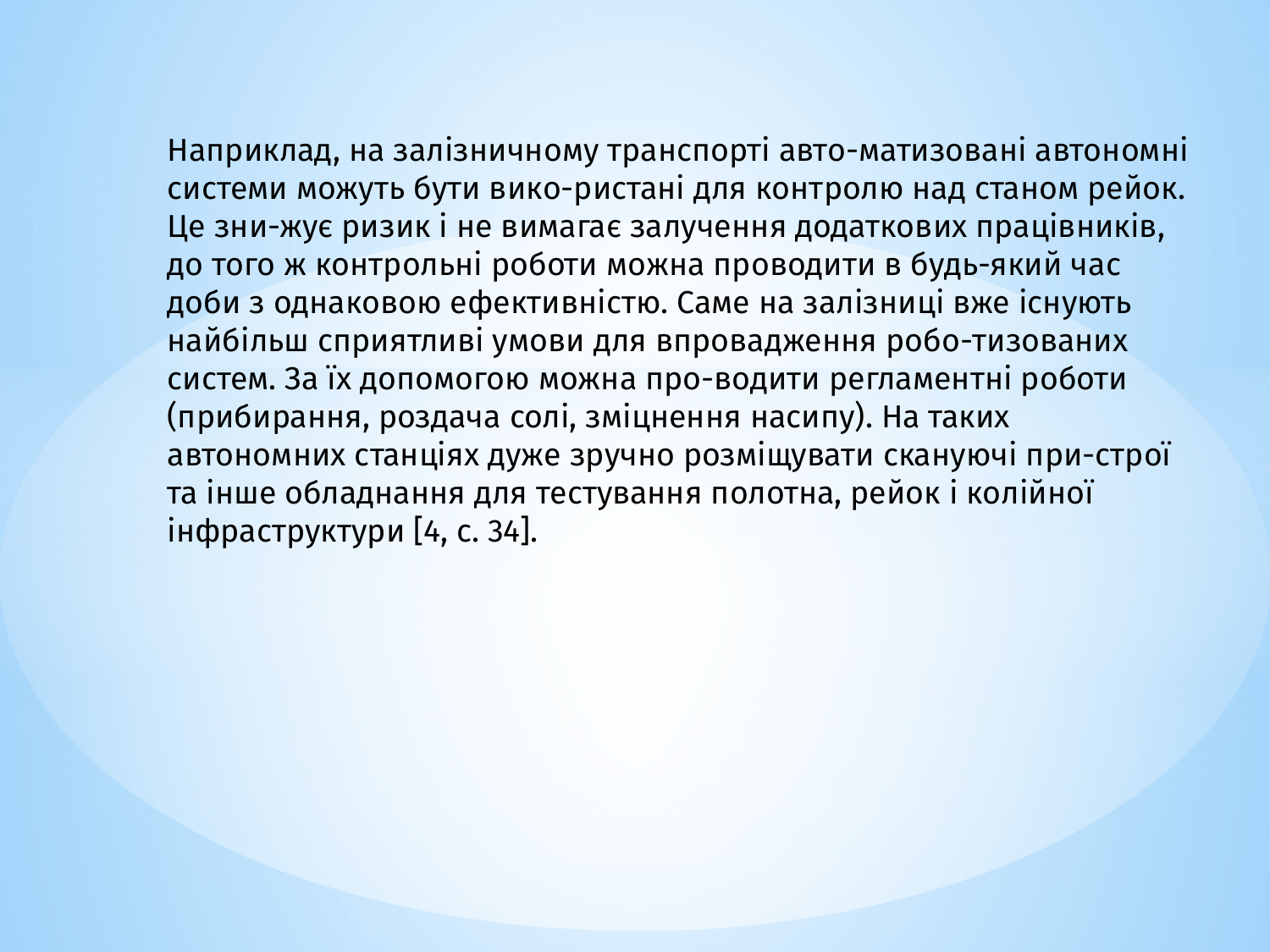

Наприклад, на залізничному транспорті авто-матизовані автономні системи можуть бути вико-ристані для контролю над станом рейок. Це зни-жує ризик і не вимагає залучення додаткових працівників, до того ж контрольні роботи можна проводити в будь-який час доби з однаковою ефективністю. Саме на залізниці вже існують найбільш сприятливі умови для впровадження робо-тизованих систем. За їх допомогою можна про-водити регламентні роботи (прибирання, роздача солі, зміцнення насипу). На таких автономних станціях дуже зручно розміщувати скануючі при-строї та інше обладнання для тестування полотна, рейок і колійної інфраструктури [4, с. 34].